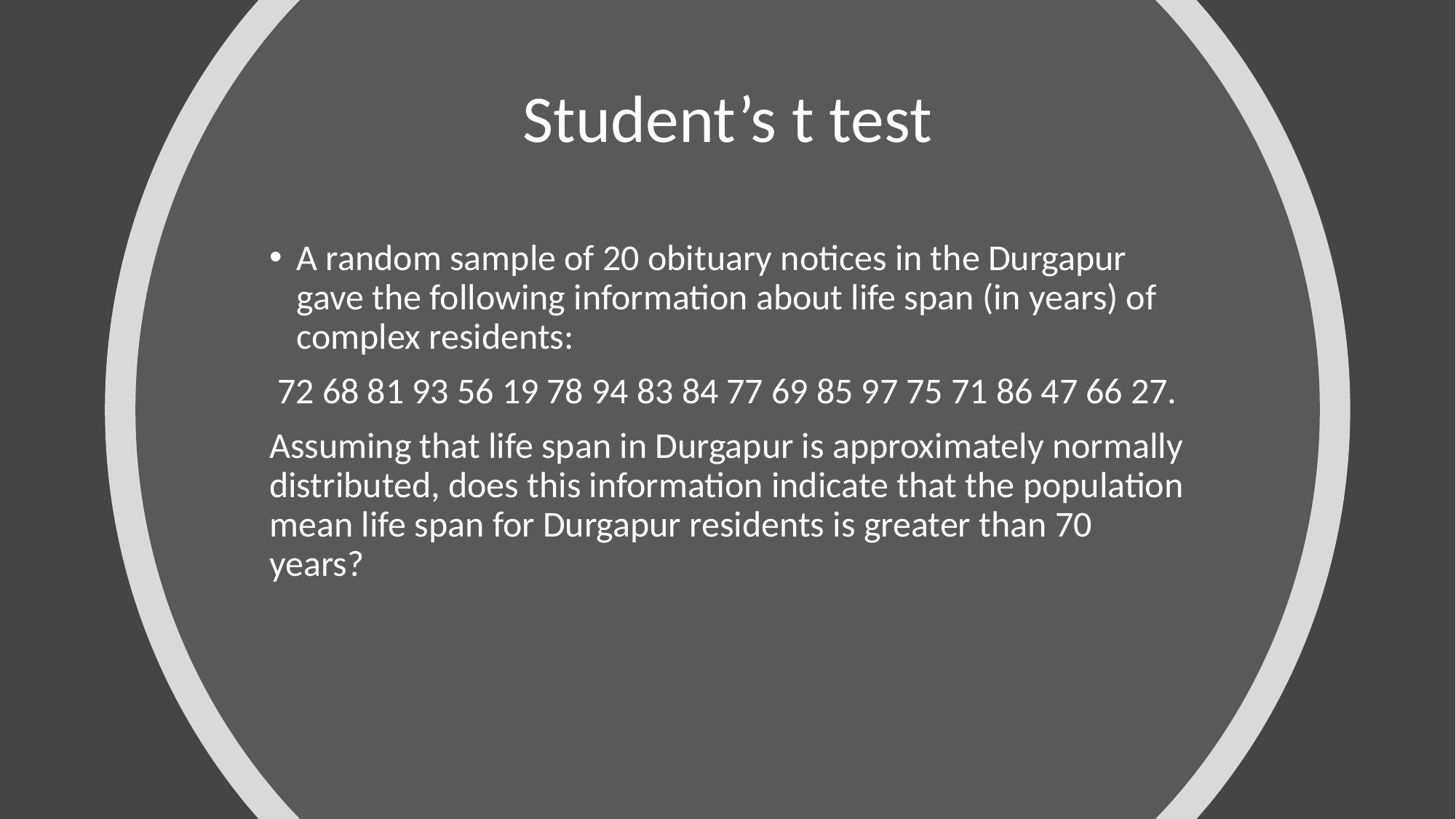

# Student’s t test
A random sample of 20 obituary notices in the Durgapur gave the following information about life span (in years) of complex residents:
 72 68 81 93 56 19 78 94 83 84 77 69 85 97 75 71 86 47 66 27.
Assuming that life span in Durgapur is approximately normally distributed, does this information indicate that the population mean life span for Durgapur residents is greater than 70 years?